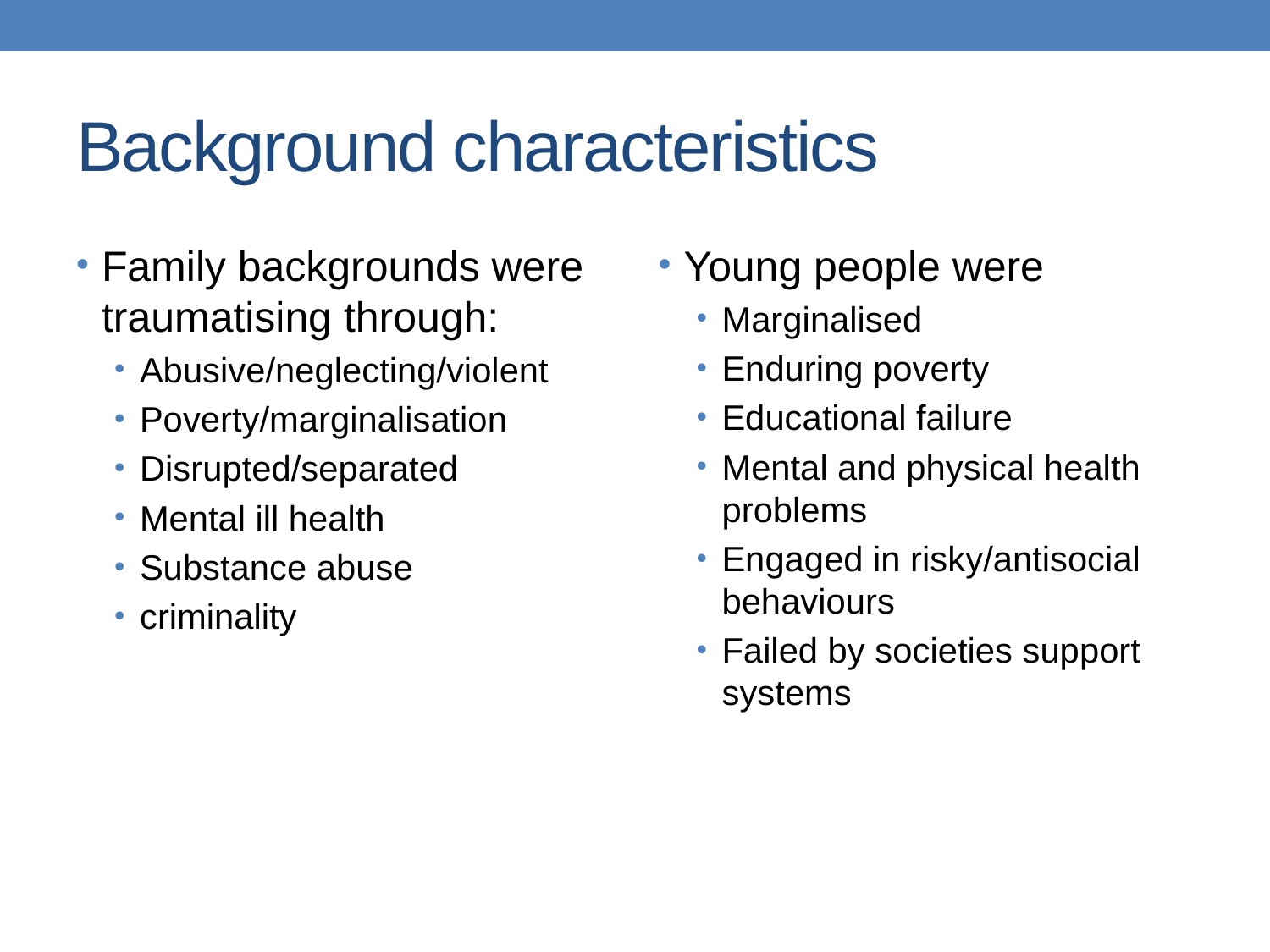

# Background characteristics
Family backgrounds were traumatising through:
Abusive/neglecting/violent
Poverty/marginalisation
Disrupted/separated
Mental ill health
Substance abuse
criminality

Young people were
Marginalised
Enduring poverty
Educational failure
Mental and physical health problems
Engaged in risky/antisocial behaviours
Failed by societies support systems